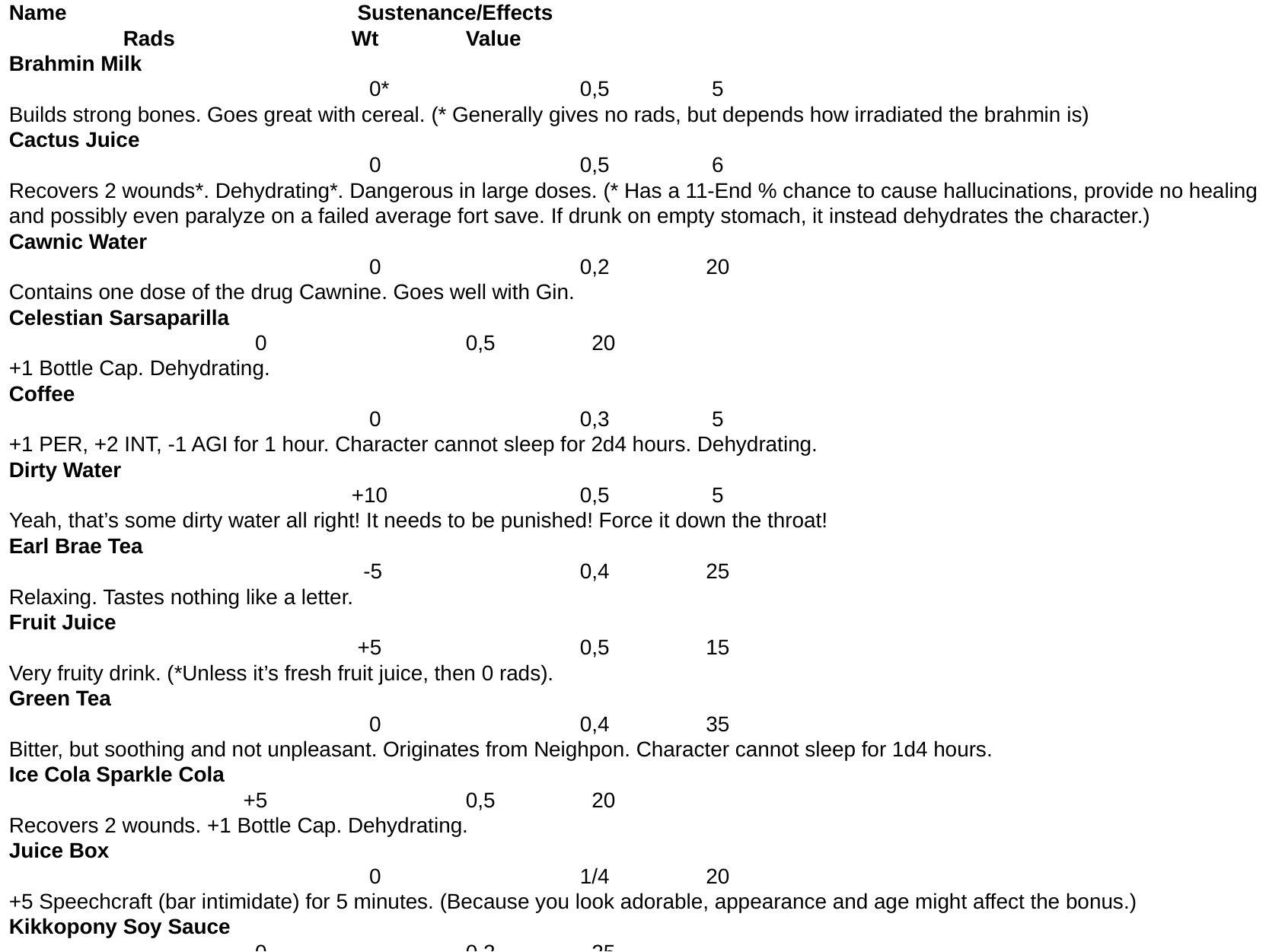

Name			 Sustenance/Effects 							Rads		Wt	Value
Brahmin Milk												   0*		0,5	   5
Builds strong bones. Goes great with cereal. (* Generally gives no rads, but depends how irradiated the brahmin is)
Cactus Juice												   0		0,5	   6
Recovers 2 wounds*. Dehydrating*. Dangerous in large doses. (* Has a 11-End % chance to cause hallucinations, provide no healing and possibly even paralyze on a failed average fort save. If drunk on empty stomach, it instead dehydrates the character.)
Cawnic Water												   0		0,2	  20
Contains one dose of the drug Cawnine. Goes well with Gin.
Celestian Sarsaparilla											   0		0,5	  20
+1 Bottle Cap. Dehydrating.
Coffee 													   0		0,3	   5
+1 PER, +2 INT, -1 AGI for 1 hour. Character cannot sleep for 2d4 hours. Dehydrating.
Dirty Water													+10 		0,5	   5
Yeah, that’s some dirty water all right! It needs to be punished! Force it down the throat!
Earl Brae Tea												  -5		0,4	  25
Relaxing. Tastes nothing like a letter.
Fruit Juice													 +5		0,5	  15
Very fruity drink. (*Unless it’s fresh fruit juice, then 0 rads).
Green Tea													   0		0,4	  35
Bitter, but soothing and not unpleasant. Originates from Neighpon. Character cannot sleep for 1d4 hours.
Ice Cola Sparkle Cola											 +5		0,5	  20
Recovers 2 wounds. +1 Bottle Cap. Dehydrating.
Juice Box													   0	 	1/4	  20
+5 Speechcraft (bar intimidate) for 5 minutes. (Because you look adorable, appearance and age might affect the bonus.)
Kikkopony Soy Sauce											   0	 	0,2	  25
Dehydrating. Does not heal; instead, when added to any carnivorous food, makes that food count as one additional meal. Also makes that food dehydrating; if the food it was added to would otherwise be hydrating, it removes the hydrating effect. A single bottle holds 1d6 doses. Most ponies seem to believe the seapony Posoydon was the one to invent sauces.
Milkshake													   0		0,4	  50
Recovers 2 wounds and counts as a meal. Everypony keeps saying that it’s better than yours.
Plant Creature Sap											   0		0,4	   6
Tastes strangely of peppermint.
Purified Water												   0		0,5	  20
Recovers 2 wounds. At last, a cure for dehydration!
Root Beer													   0		0,5	  15
Made from real roots! Character cannot sleep for 1d4 hours. Dehydrating.